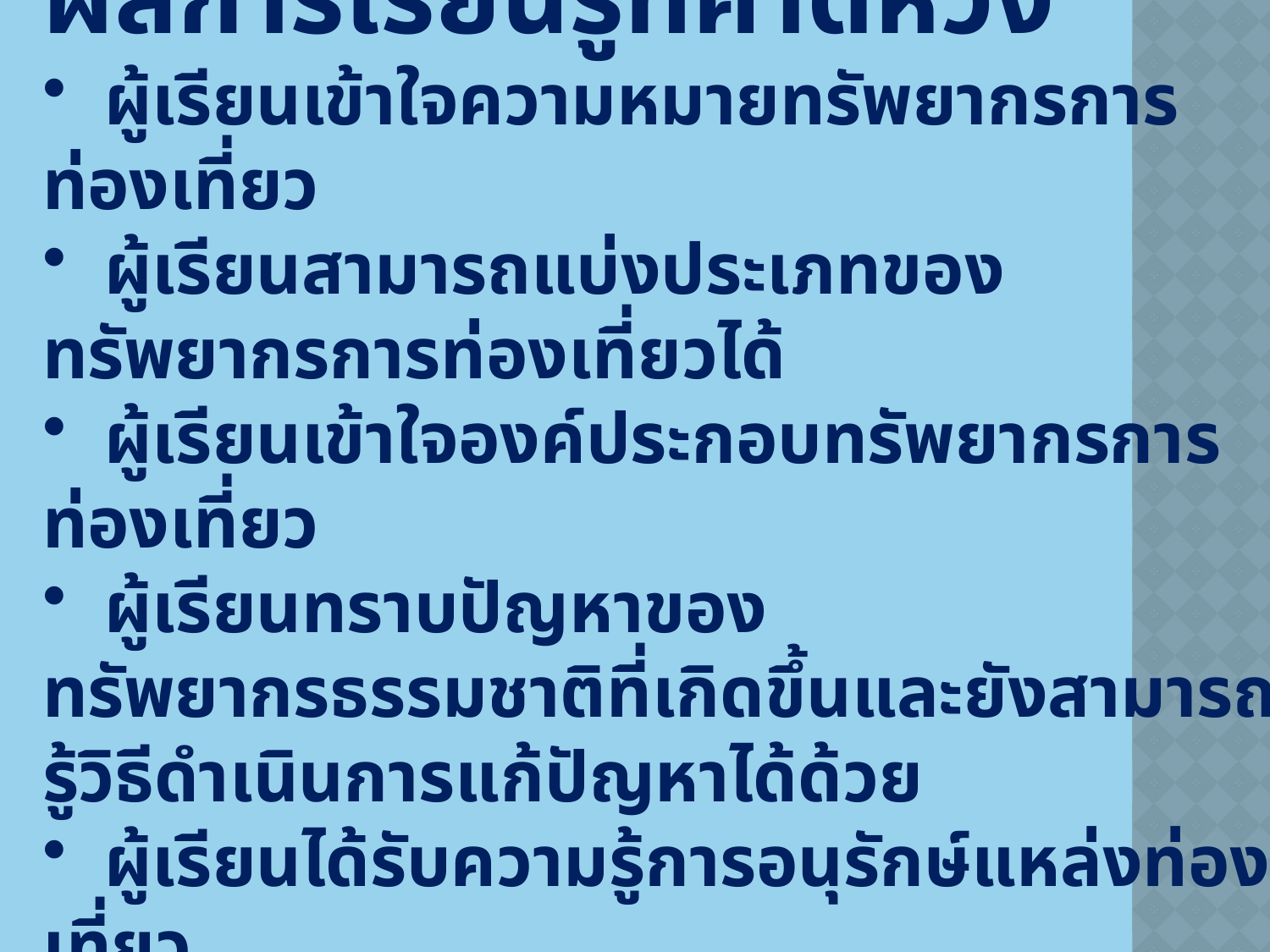

ผลการเรียนรู้ที่คาดหวัง
  ผู้เรียนเข้าใจความหมายทรัพยากรการท่องเที่ยว
  ผู้เรียนสามารถแบ่งประเภทของทรัพยากรการท่องเที่ยวได้
  ผู้เรียนเข้าใจองค์ประกอบทรัพยากรการท่องเที่ยว
  ผู้เรียนทราบปัญหาของทรัพยากรธรรมชาติที่เกิดขึ้นและยังสามารถรู้วิธีดำเนินการแก้ปัญหาได้ด้วย
  ผู้เรียนได้รับความรู้การอนุรักษ์แหล่งท่องเที่ยว